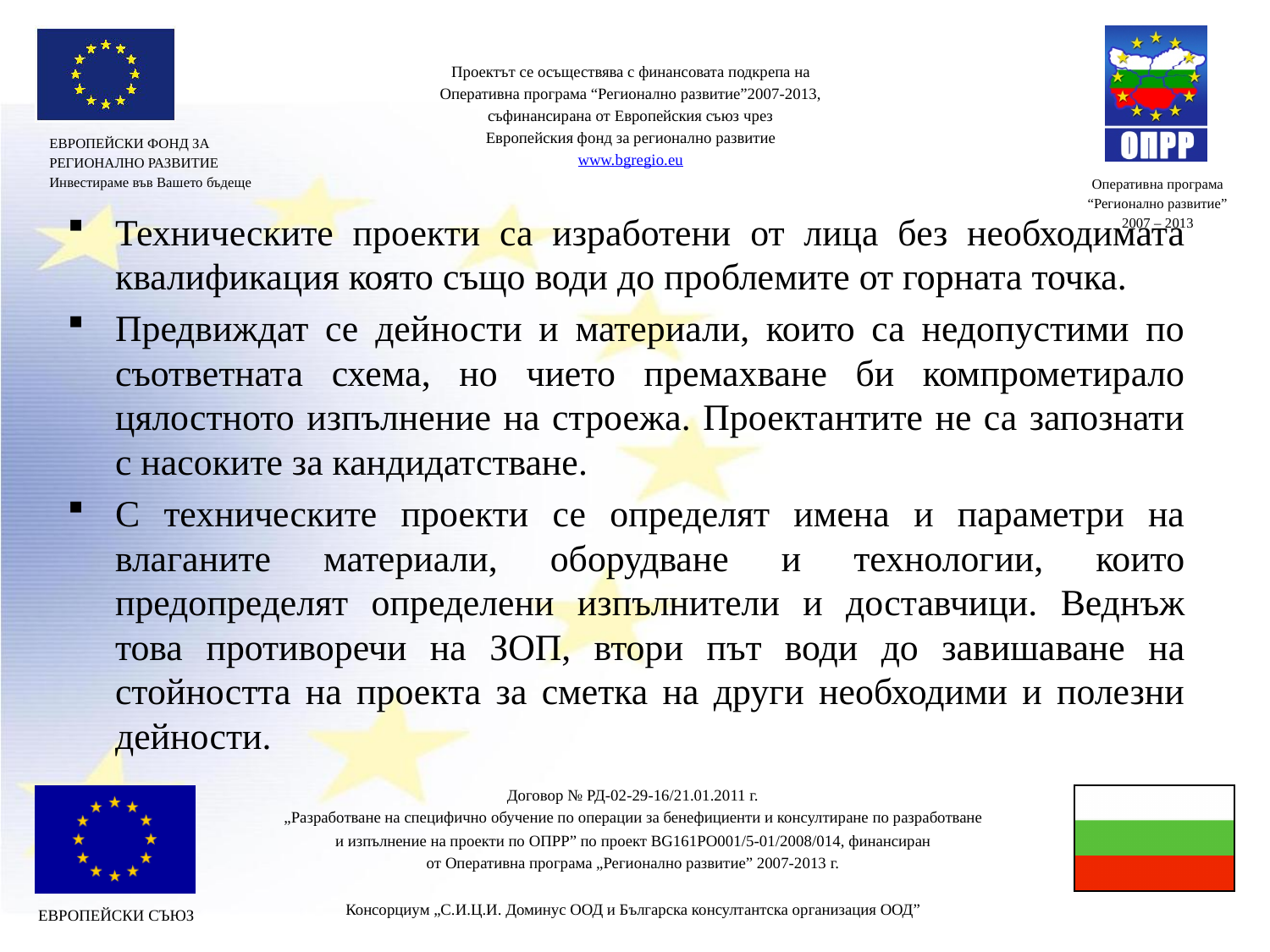

Техническите проекти са изработени от лица без необходимата квалификация която също води до проблемите от горната точка.
Предвиждат се дейности и материали, които са недопустими по съответната схема, но чието премахване би компрометирало цялостното изпълнение на строежа. Проектантите не са запознати с насоките за кандидатстване.
С техническите проекти се определят имена и параметри на влаганите материали, оборудване и технологии, които предопределят определени изпълнители и доставчици. Веднъж това противоречи на ЗОП, втори път води до завишаване на стойността на проекта за сметка на други необходими и полезни дейности.